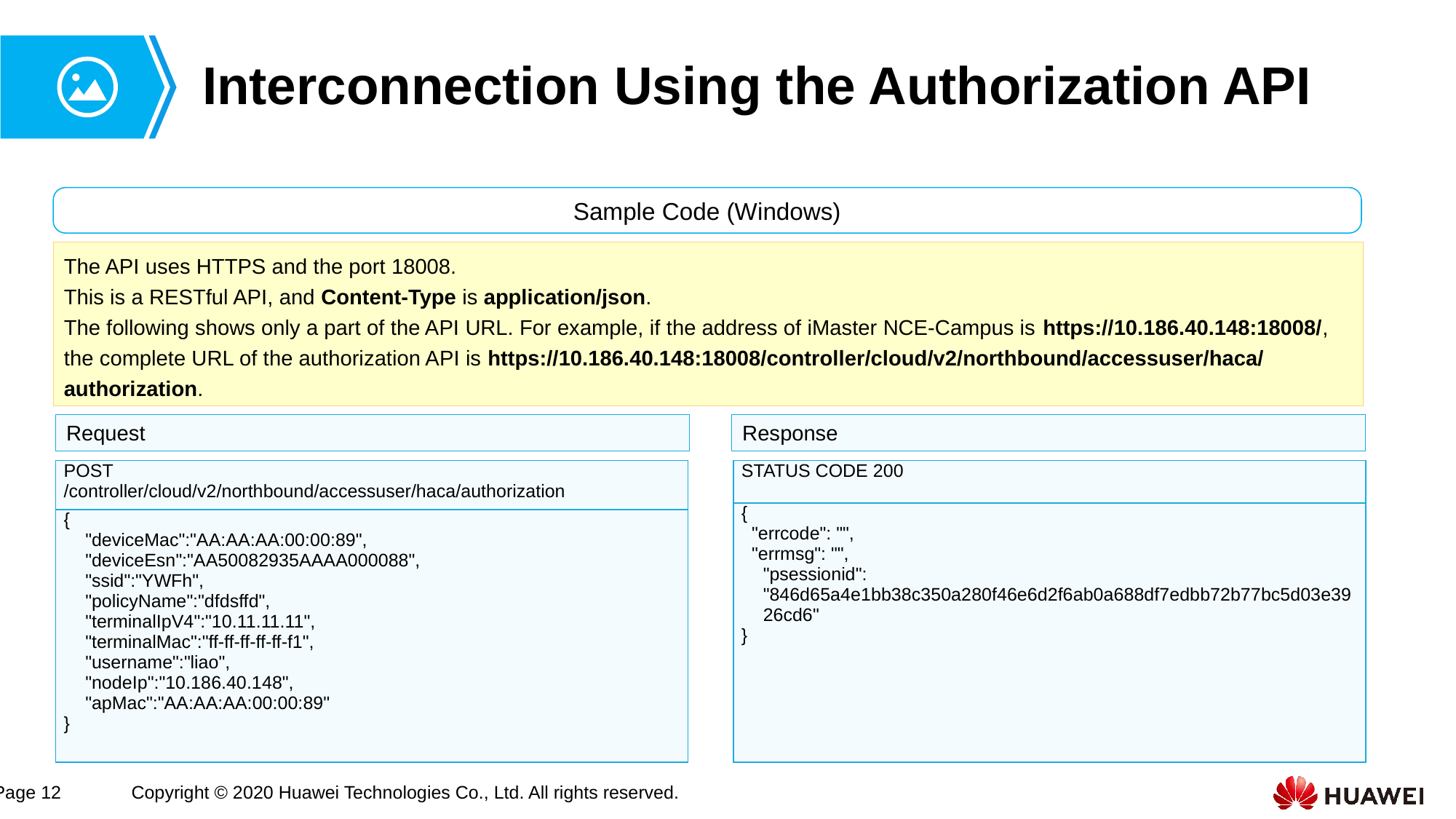

# Interconnection Using the Authorization API
Sample Code (Windows)
The API uses HTTPS and the port 18008.
This is a RESTful API, and Content-Type is application/json.
The following shows only a part of the API URL. For example, if the address of iMaster NCE-Campus is https://10.186.40.148:18008/, the complete URL of the authorization API is https://10.186.40.148:18008/controller/cloud/v2/northbound/accessuser/haca/authorization.
Request
Response
| POST /controller/cloud/v2/northbound/accessuser/haca/authorization |
| --- |
| { "deviceMac":"AA:AA:AA:00:00:89", "deviceEsn":"AA50082935AAAA000088", "ssid":"YWFh", "policyName":"dfdsffd", "terminalIpV4":"10.11.11.11", "terminalMac":"ff-ff-ff-ff-ff-f1", "username":"liao", "nodeIp":"10.186.40.148", "apMac":"AA:AA:AA:00:00:89" } |
| STATUS CODE 200 |
| --- |
| { "errcode": "", "errmsg": "", "psessionid": "846d65a4e1bb38c350a280f46e6d2f6ab0a688df7edbb72b77bc5d03e3926cd6" } |